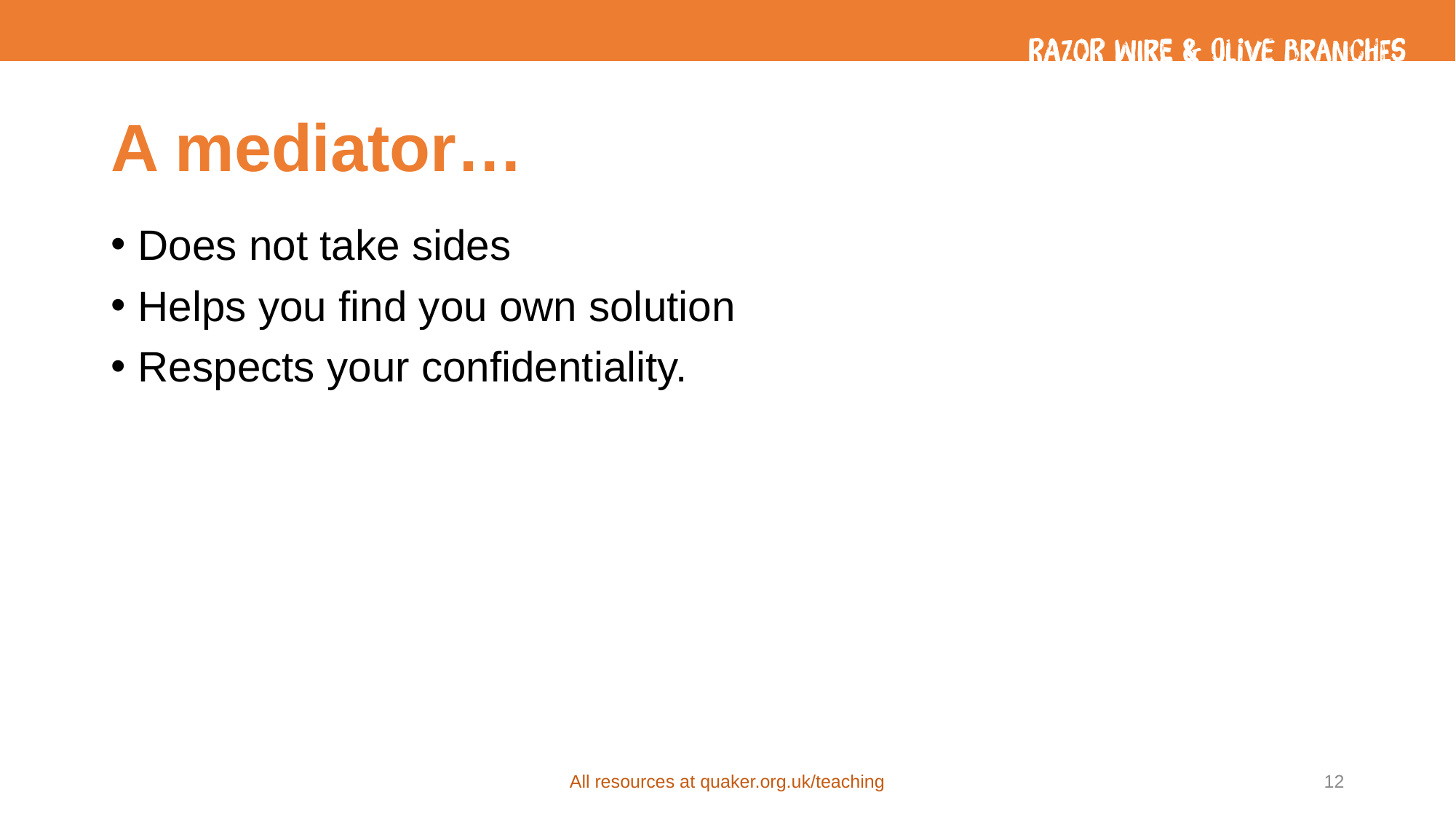

# A mediator…
Does not take sides
Helps you find you own solution
Respects your confidentiality.
All resources at quaker.org.uk/teaching
12